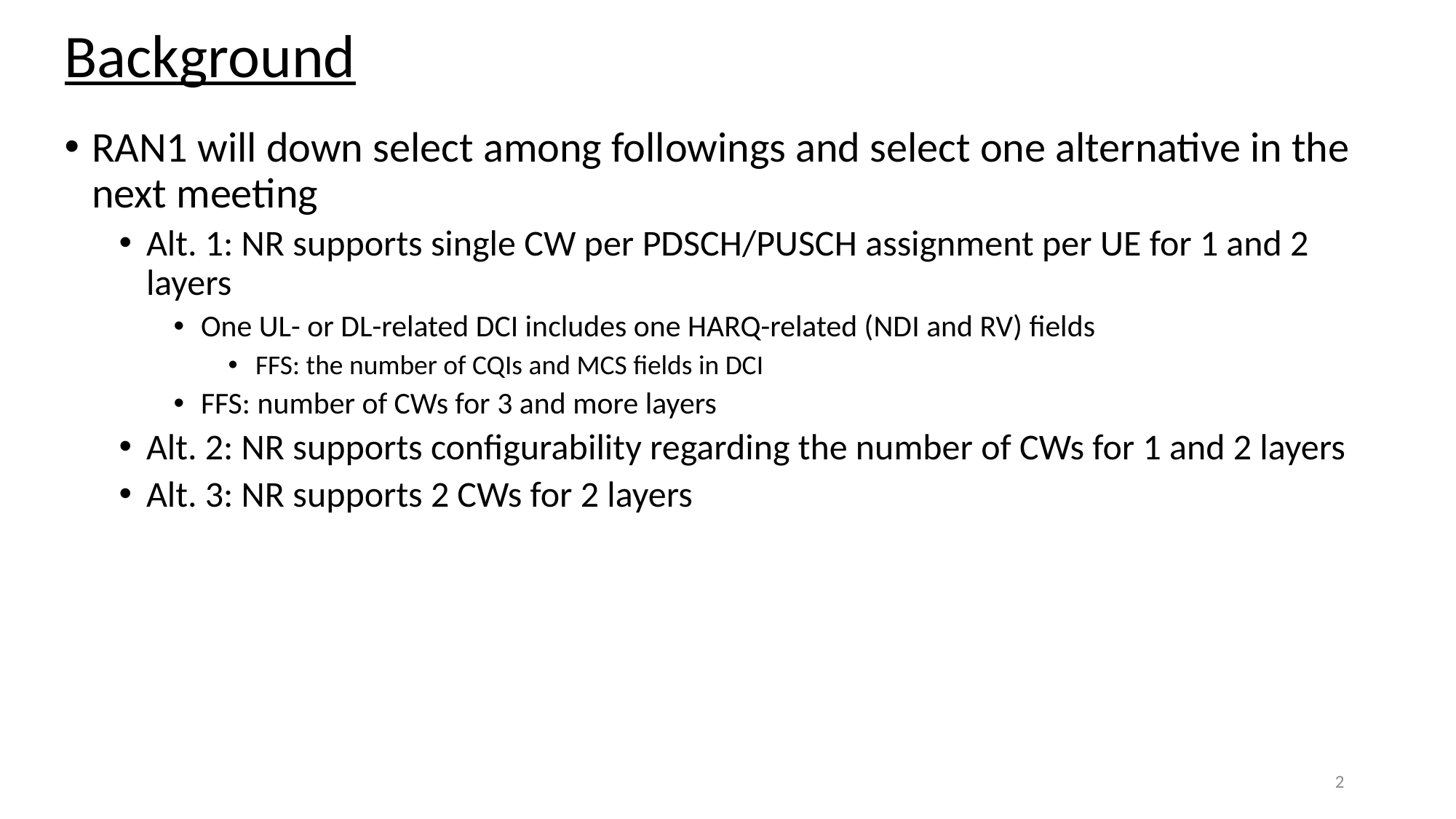

# Background
RAN1 will down select among followings and select one alternative in the next meeting
Alt. 1: NR supports single CW per PDSCH/PUSCH assignment per UE for 1 and 2 layers
One UL- or DL-related DCI includes one HARQ-related (NDI and RV) fields
FFS: the number of CQIs and MCS fields in DCI
FFS: number of CWs for 3 and more layers
Alt. 2: NR supports configurability regarding the number of CWs for 1 and 2 layers
Alt. 3: NR supports 2 CWs for 2 layers
2